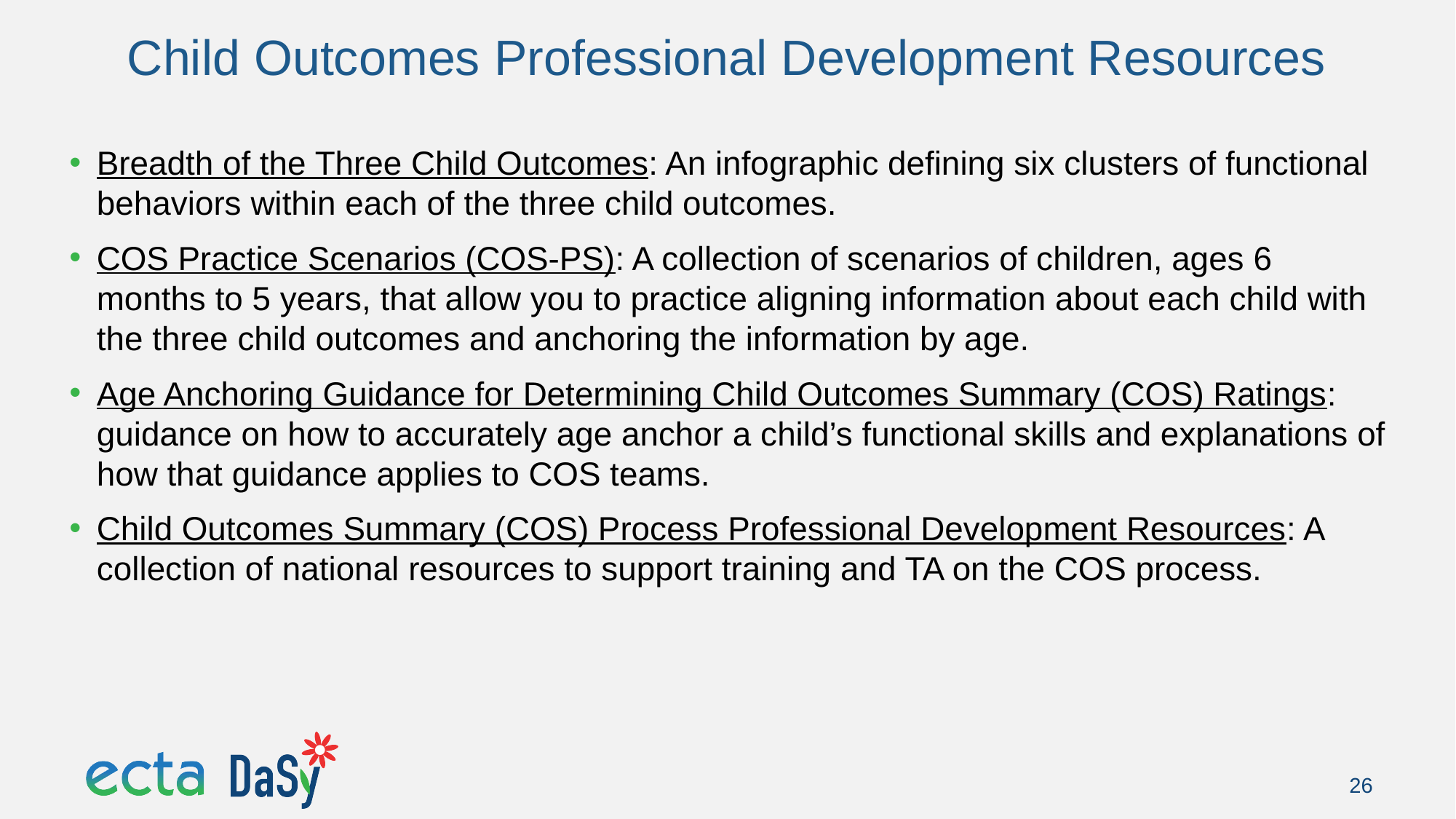

# Child Outcomes Professional Development Resources
Breadth of the Three Child Outcomes: An infographic defining six clusters of functional behaviors within each of the three child outcomes.
COS Practice Scenarios (COS-PS): A collection of scenarios of children, ages 6 months to 5 years, that allow you to practice aligning information about each child with the three child outcomes and anchoring the information by age.
Age Anchoring Guidance for Determining Child Outcomes Summary (COS) Ratings: guidance on how to accurately age anchor a child’s functional skills and explanations of how that guidance applies to COS teams.
Child Outcomes Summary (COS) Process Professional Development Resources: A collection of national resources to support training and TA on the COS process.
26